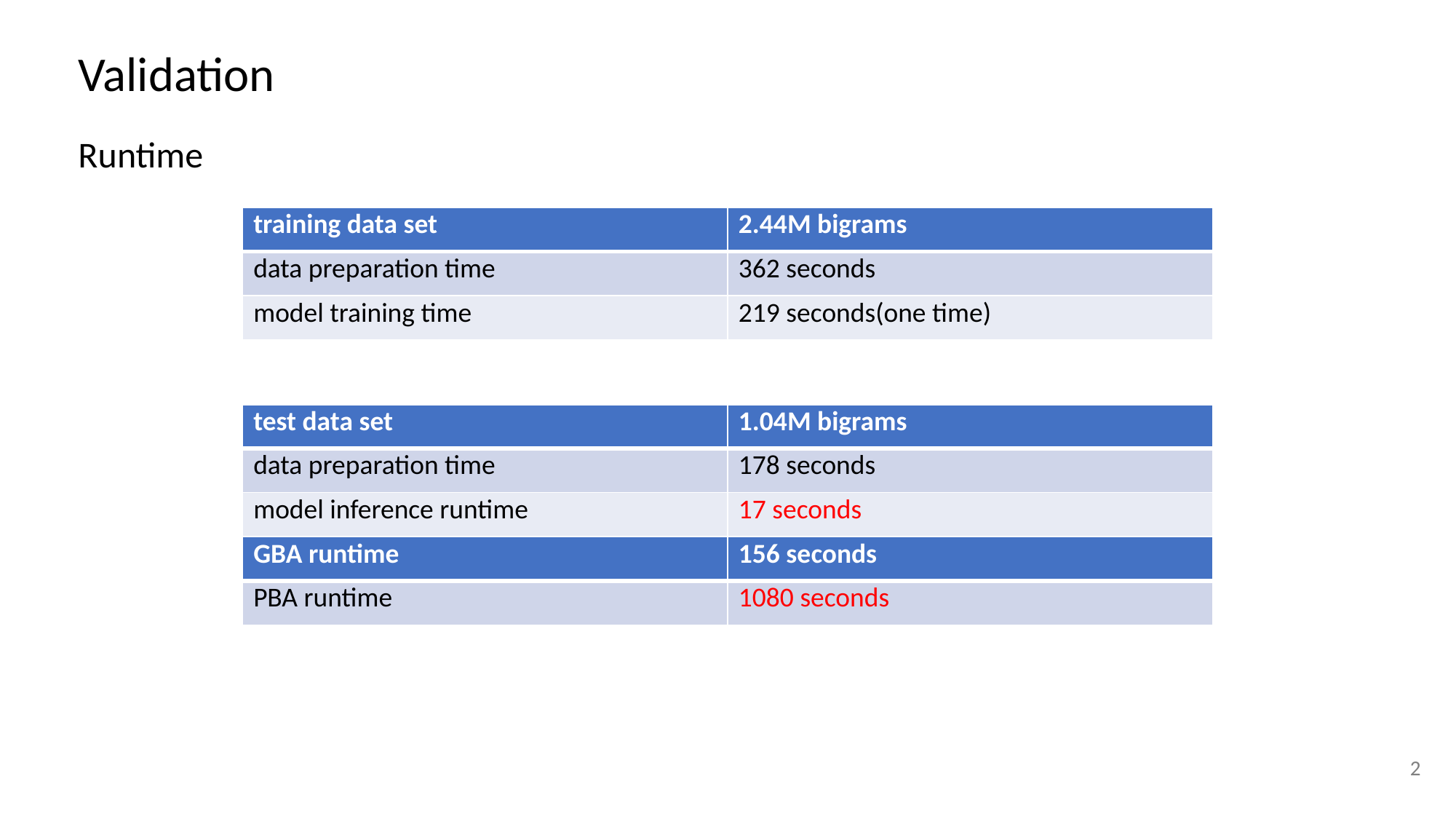

Validation
Runtime
| training data set | 2.44M bigrams |
| --- | --- |
| data preparation time | 362 seconds |
| model training time | 219 seconds(one time) |
| test data set | 1.04M bigrams |
| --- | --- |
| data preparation time | 178 seconds |
| model inference runtime | 17 seconds |
| GBA runtime | 156 seconds |
| --- | --- |
| PBA runtime | 1080 seconds |
2